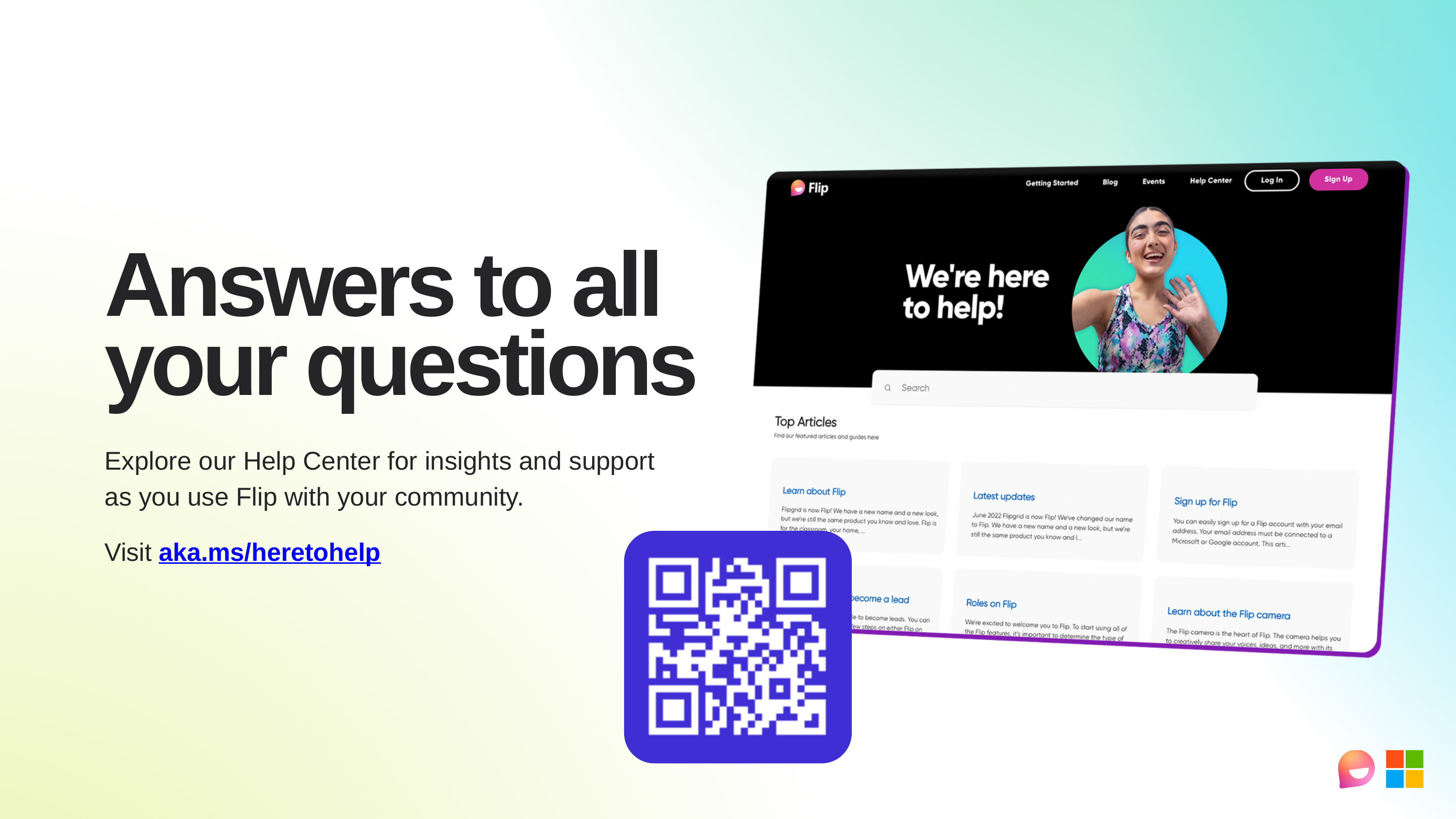

Answers to all your questions
Explore our Help Center for insights and support as you use Flip with your community.
Visit aka.ms/heretohelp